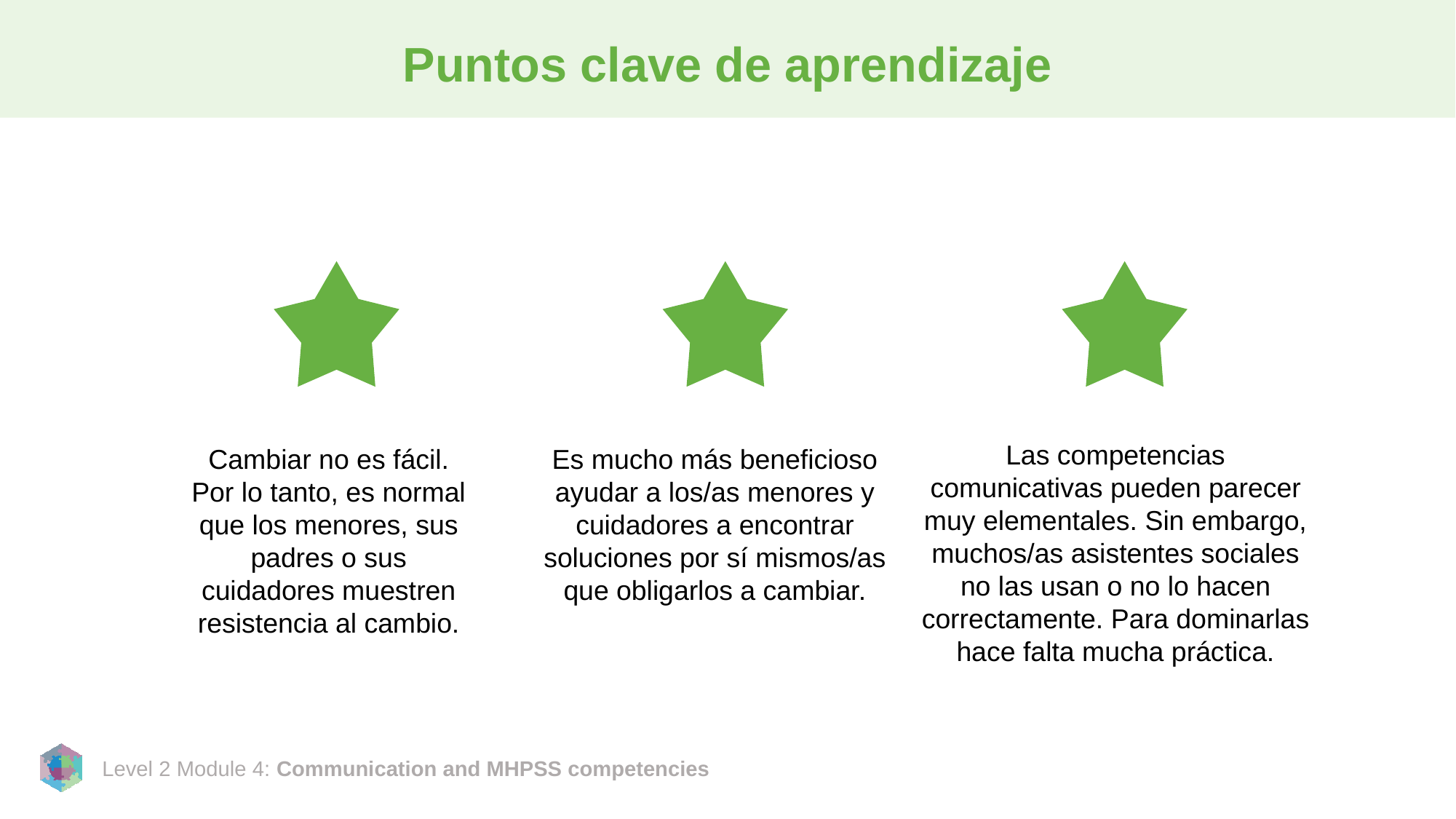

# Puntos clave de aprendizaje

Las competencias comunicativas pueden parecer muy elementales. Sin embargo, muchos/as asistentes sociales no las usan o no lo hacen correctamente. Para dominarlas hace falta mucha práctica.
Cambiar no es fácil. Por lo tanto, es normal que los menores, sus padres o sus cuidadores muestren resistencia al cambio.
Es mucho más beneficioso ayudar a los/as menores y cuidadores a encontrar soluciones por sí mismos/as que obligarlos a cambiar.